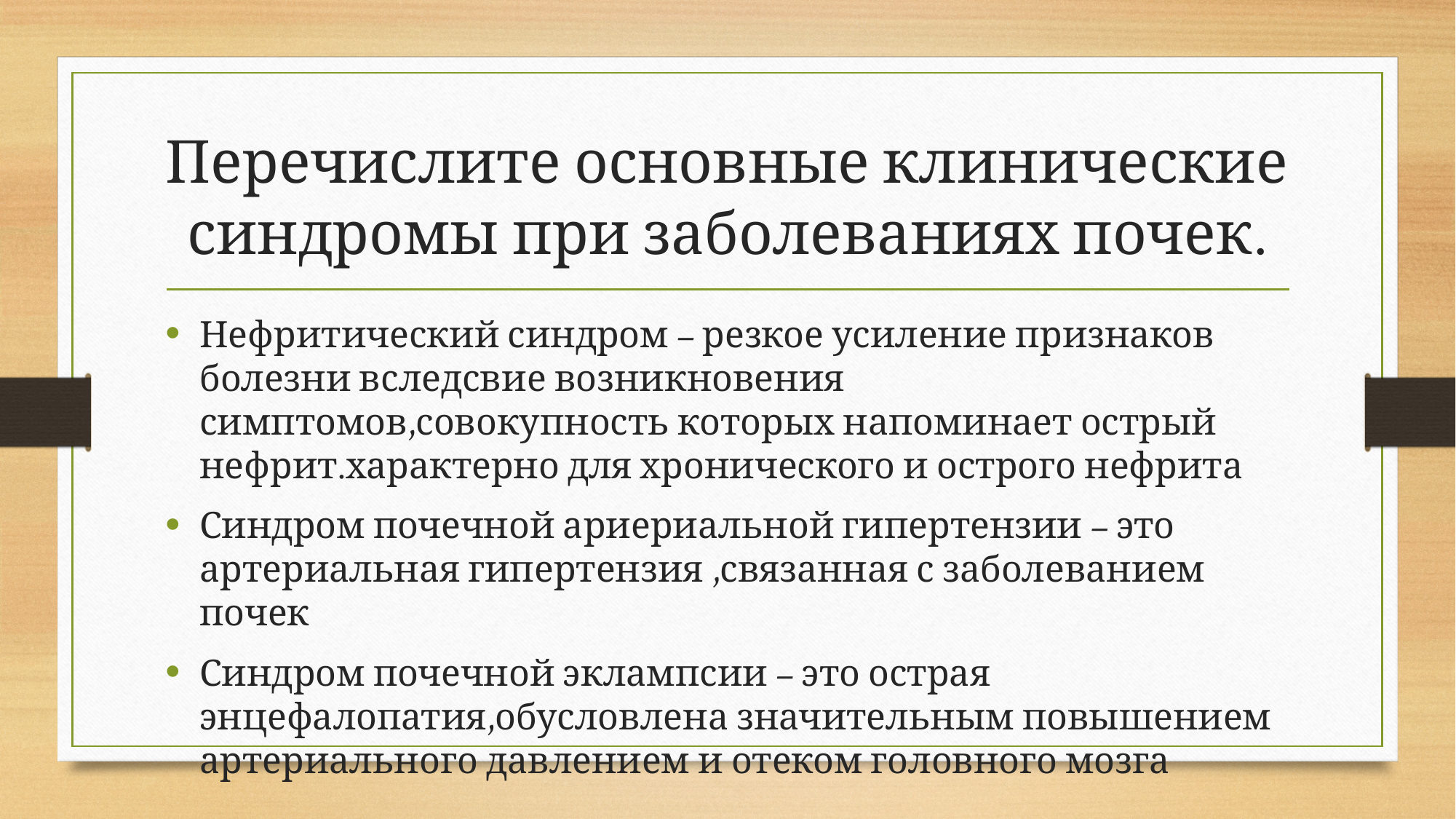

# Перечислите основные клинические синдромы при заболеваниях почек.
Нефритический синдром – резкое усиление признаков болезни вследсвие возникновения симптомов,совокупность которых напоминает острый нефрит.характерно для хронического и острого нефрита
Синдром почечной ариериальной гипертензии – это артериальная гипертензия ,связанная с заболеванием почек
Синдром почечной эклампсии – это острая энцефалопатия,обусловлена значительным повышением артериального давлением и отеком головного мозга